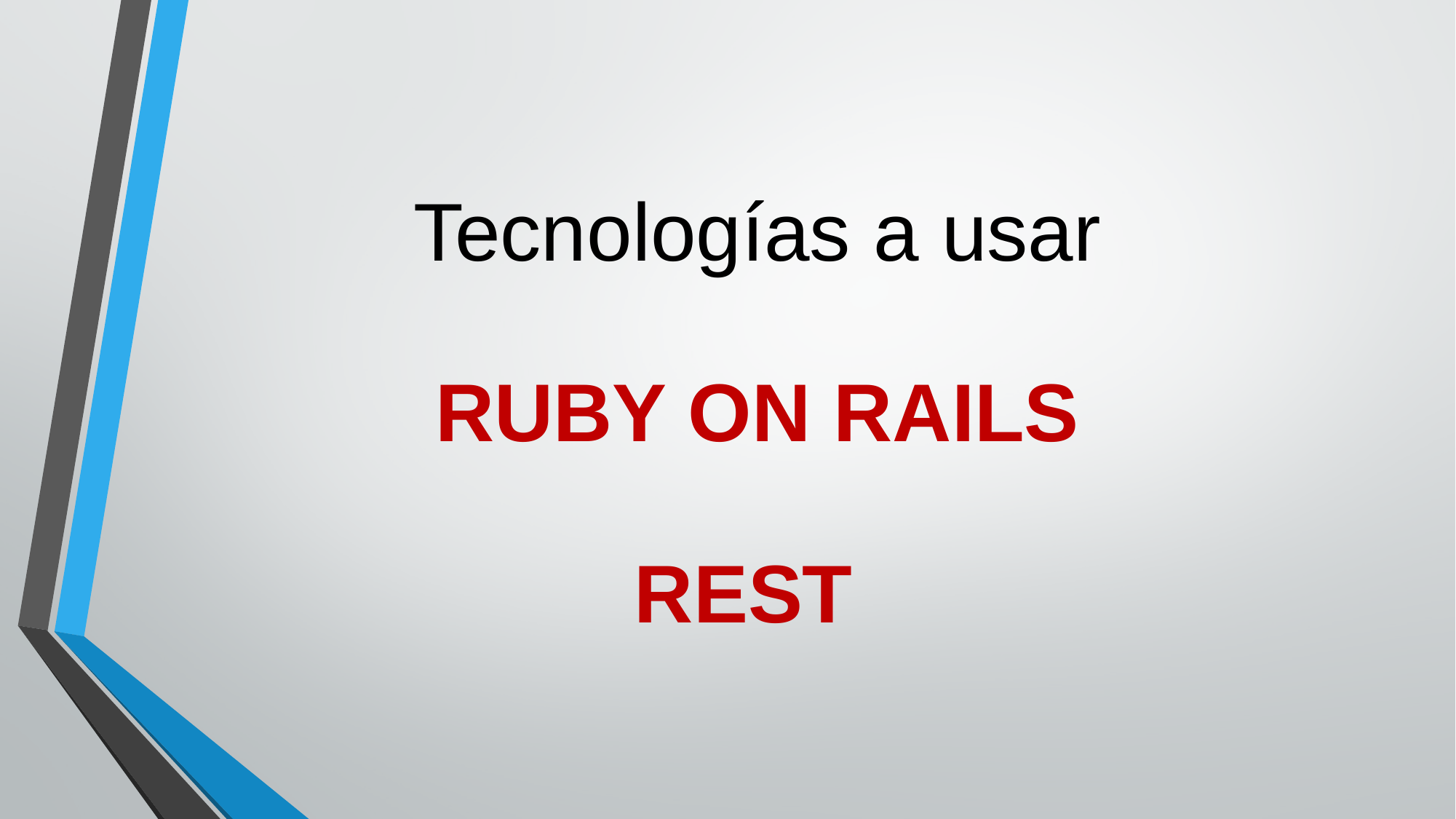

Tecnologías a usar
RUBY ON RAILS
REST